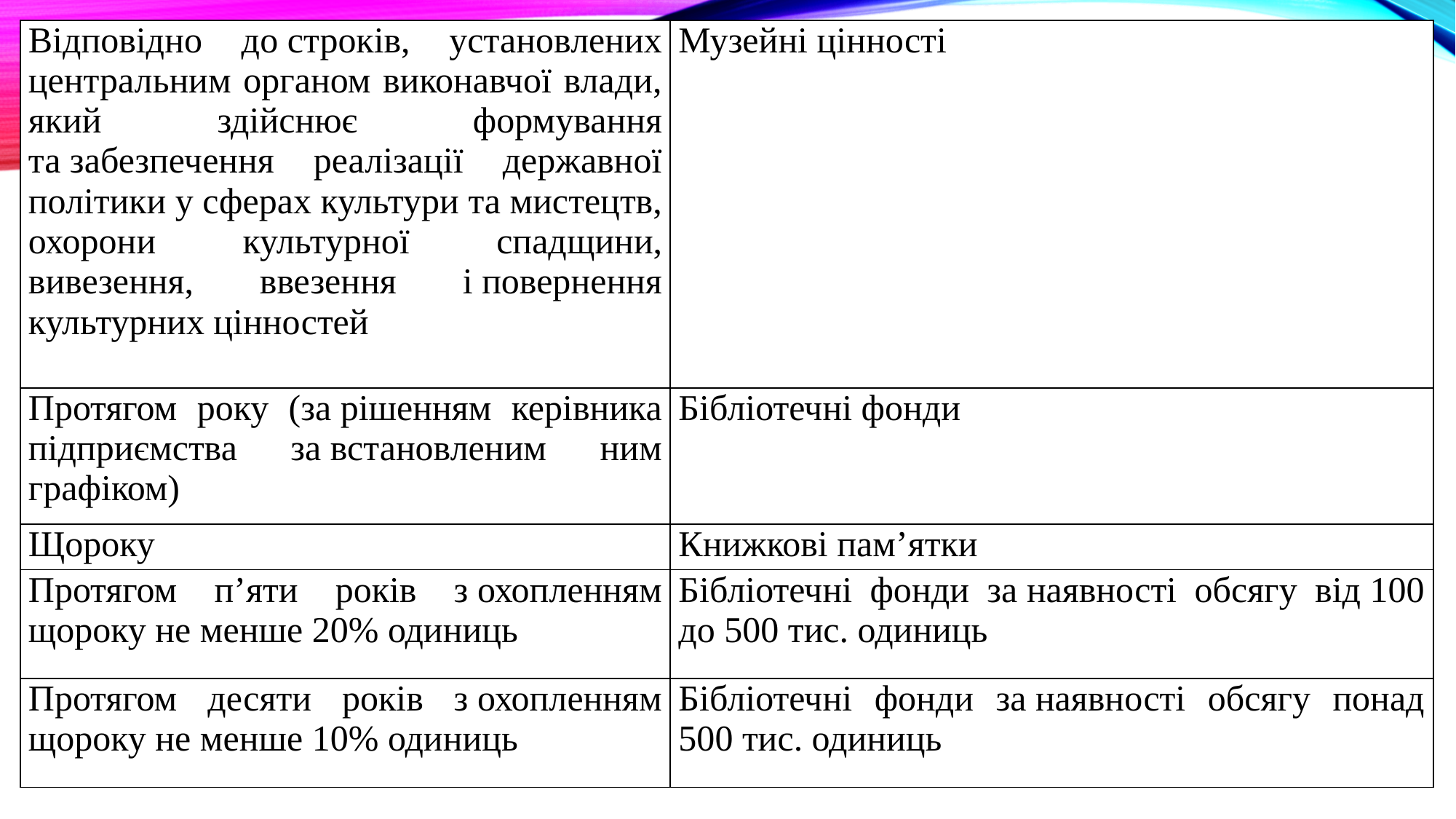

| Відповідно до строків, установлених центральним органом виконавчої влади, який здійснює формування та забезпечення реалізації державної політики у сферах культури та мистецтв, охорони культурної спадщини, вивезення, ввезення і повернення культурних цінностей | Музейні цінності |
| --- | --- |
| Протягом року (за рішенням керівника підприємства за встановленим ним графіком) | Бібліотечні фонди |
| Щороку | Книжкові пам’ятки |
| Протягом п’яти років з охопленням щороку не менше 20% одиниць | Бібліотечні фонди за наявності обсягу від 100 до 500 тис. одиниць |
| Протягом десяти років з охопленням щороку не менше 10% одиниць | Бібліотечні фонди за наявності обсягу понад 500 тис. одиниць |